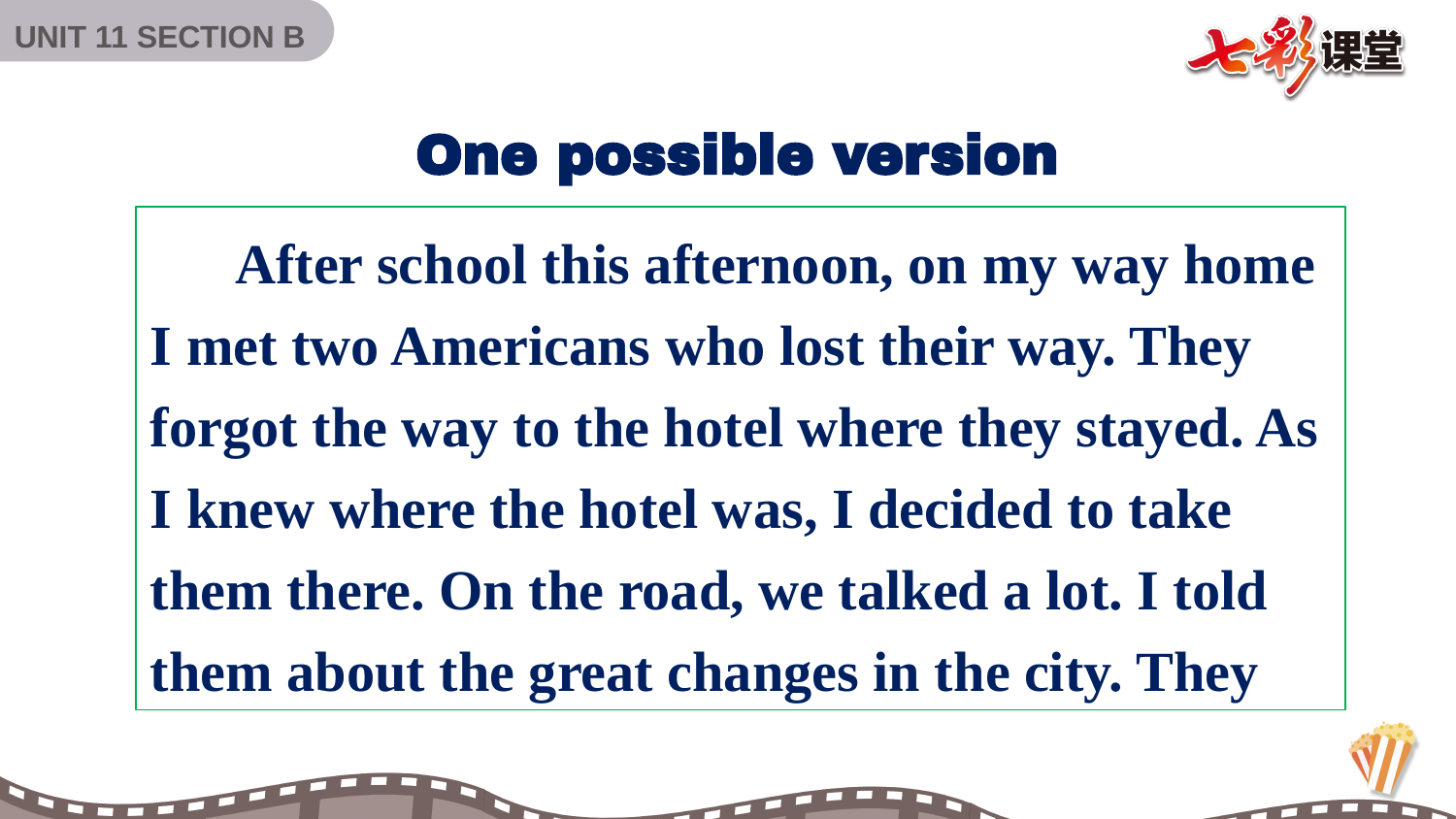

One possible version
       After school this afternoon, on my way home I met two Americans who lost their way. They forgot the way to the hotel where they stayed. As I knew where the hotel was, I decided to take them there. On the road, we talked a lot. I told them about the great changes in the city. They